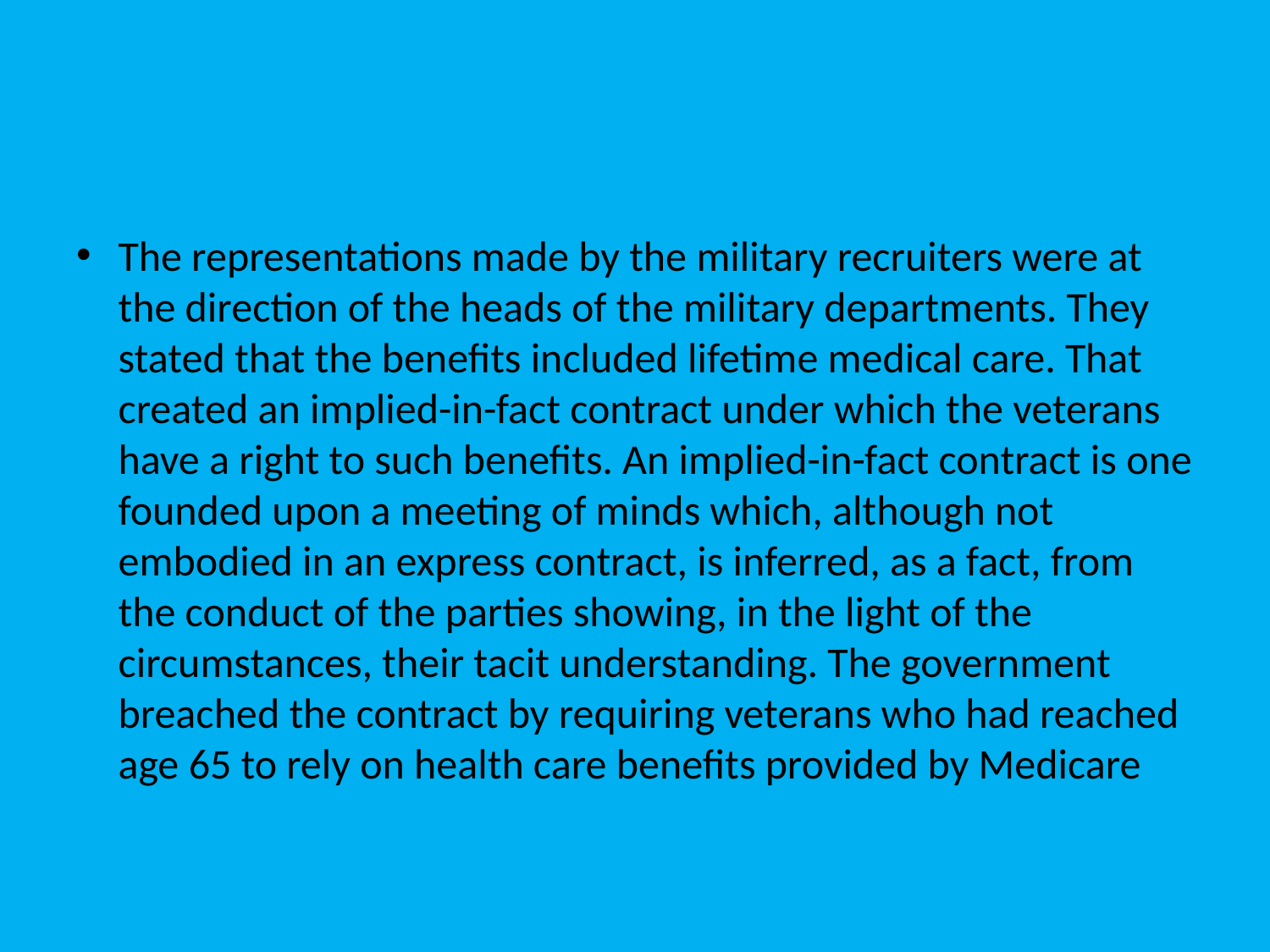

The representations made by the military recruiters were at the direction of the heads of the military departments. They stated that the benefits included lifetime medical care. That created an implied-in-fact contract under which the veterans have a right to such benefits. An implied-in-fact contract is one founded upon a meeting of minds which, although not embodied in an express contract, is inferred, as a fact, from the conduct of the parties showing, in the light of the circumstances, their tacit understanding. The government breached the contract by requiring veterans who had reached age 65 to rely on health care benefits provided by Medicare